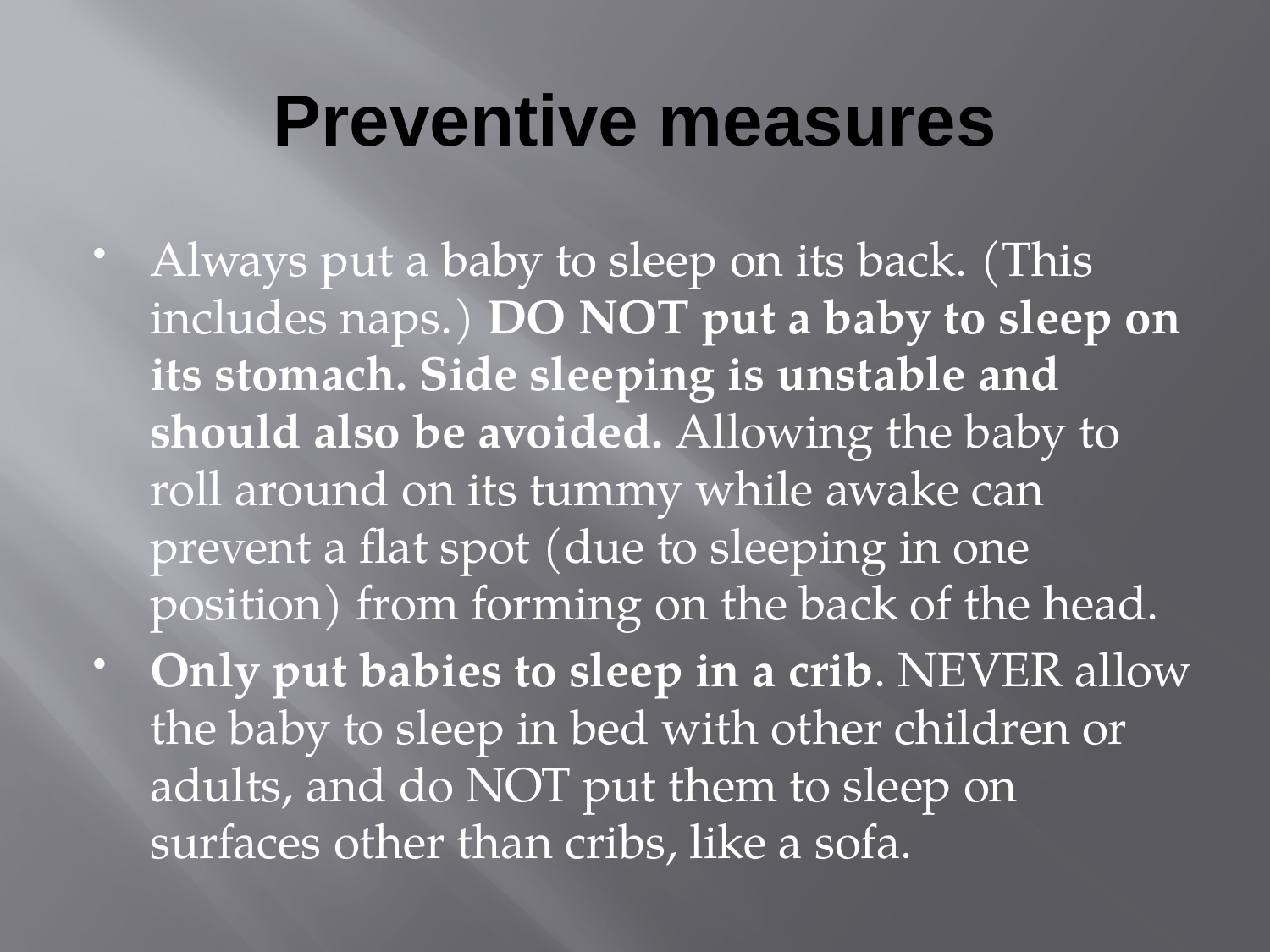

# Preventive measures
Always put a baby to sleep on its back. (This includes naps.) DO NOT put a baby to sleep on its stomach. Side sleeping is unstable and should also be avoided. Allowing the baby to roll around on its tummy while awake can prevent a flat spot (due to sleeping in one position) from forming on the back of the head.
Only put babies to sleep in a crib. NEVER allow the baby to sleep in bed with other children or adults, and do NOT put them to sleep on surfaces other than cribs, like a sofa.